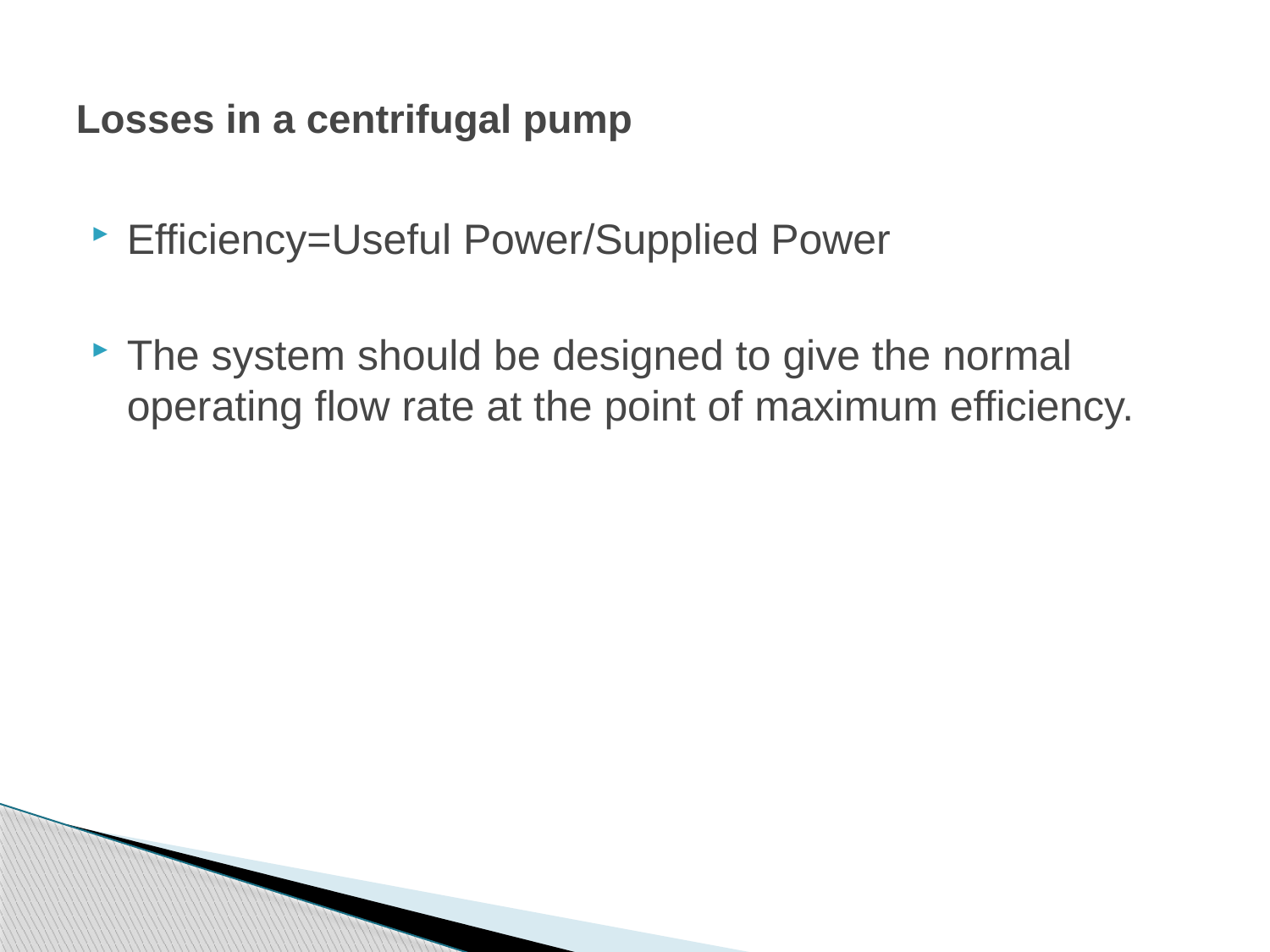

# Losses in a centrifugal pump
Efficiency=Useful Power/Supplied Power

The system should be designed to give the normal operating flow rate at the point of maximum efficiency.